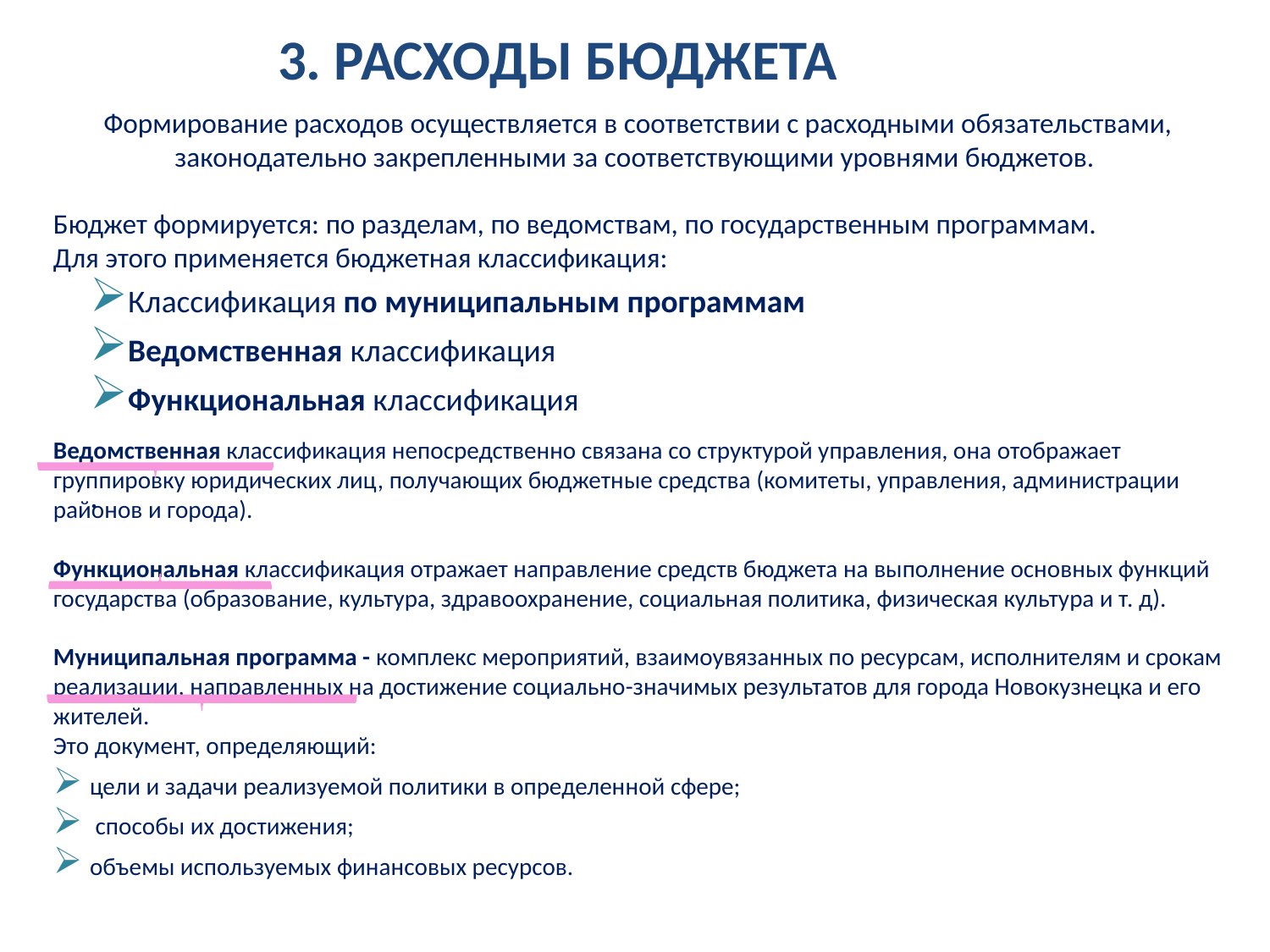

3. РАСХОДЫ БЮДЖЕТА
Формирование расходов осуществляется в соответствии с расходными обязательствами, законодательно закрепленными за соответствующими уровнями бюджетов.

Бюджет формируется: по разделам, по ведомствам, по государственным программам.
Для этого применяется бюджетная классификация:

Ведомственная классификация непосредственно связана со структурой управления, она отображает группировку юридических лиц, получающих бюджетные средства (комитеты, управления, администрации районов и города).

Функциональная классификация отражает направление средств бюджета на выполнение основных функций государства (образование, культура, здравоохранение, социальная политика, физическая культура и т. д).

Муниципальная программа - комплекс мероприятий, взаимоувязанных по ресурсам, исполнителям и срокам реализации, направленных на достижение социально-значимых результатов для города Новокузнецка и его жителей.
Это документ, определяющий:
цели и задачи реализуемой политики в определенной сфере;
 способы их достижения;
объемы используемых финансовых ресурсов.

Классификация по муниципальным программам
Ведомственная классификация
Функциональная классификация

.

24